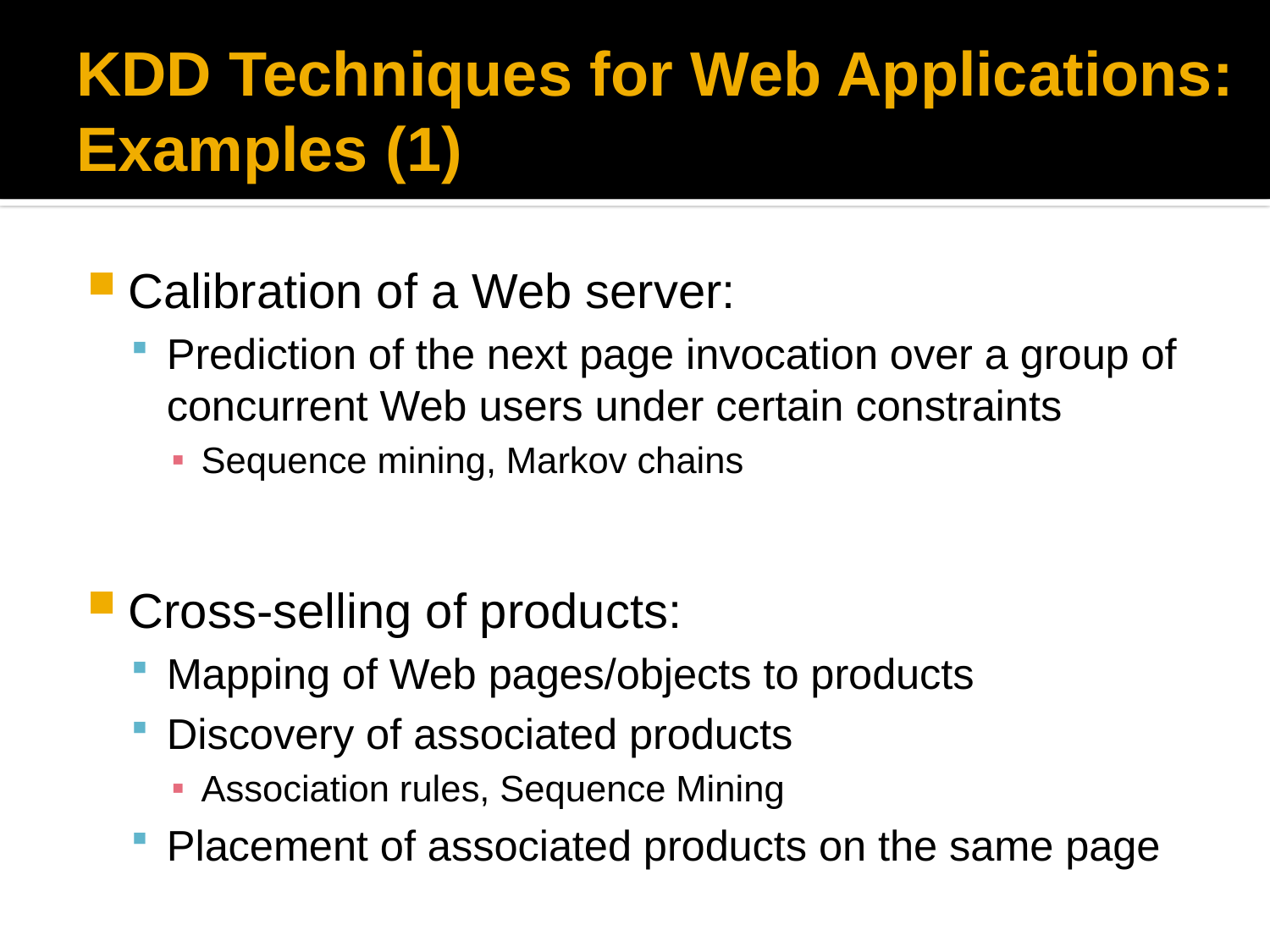

# KDD Techniques for Web Applications: Examples (1)
Calibration of a Web server:
Prediction of the next page invocation over a group of concurrent Web users under certain constraints
Sequence mining, Markov chains
Cross-selling of products:
Mapping of Web pages/objects to products
Discovery of associated products
Association rules, Sequence Mining
Placement of associated products on the same page